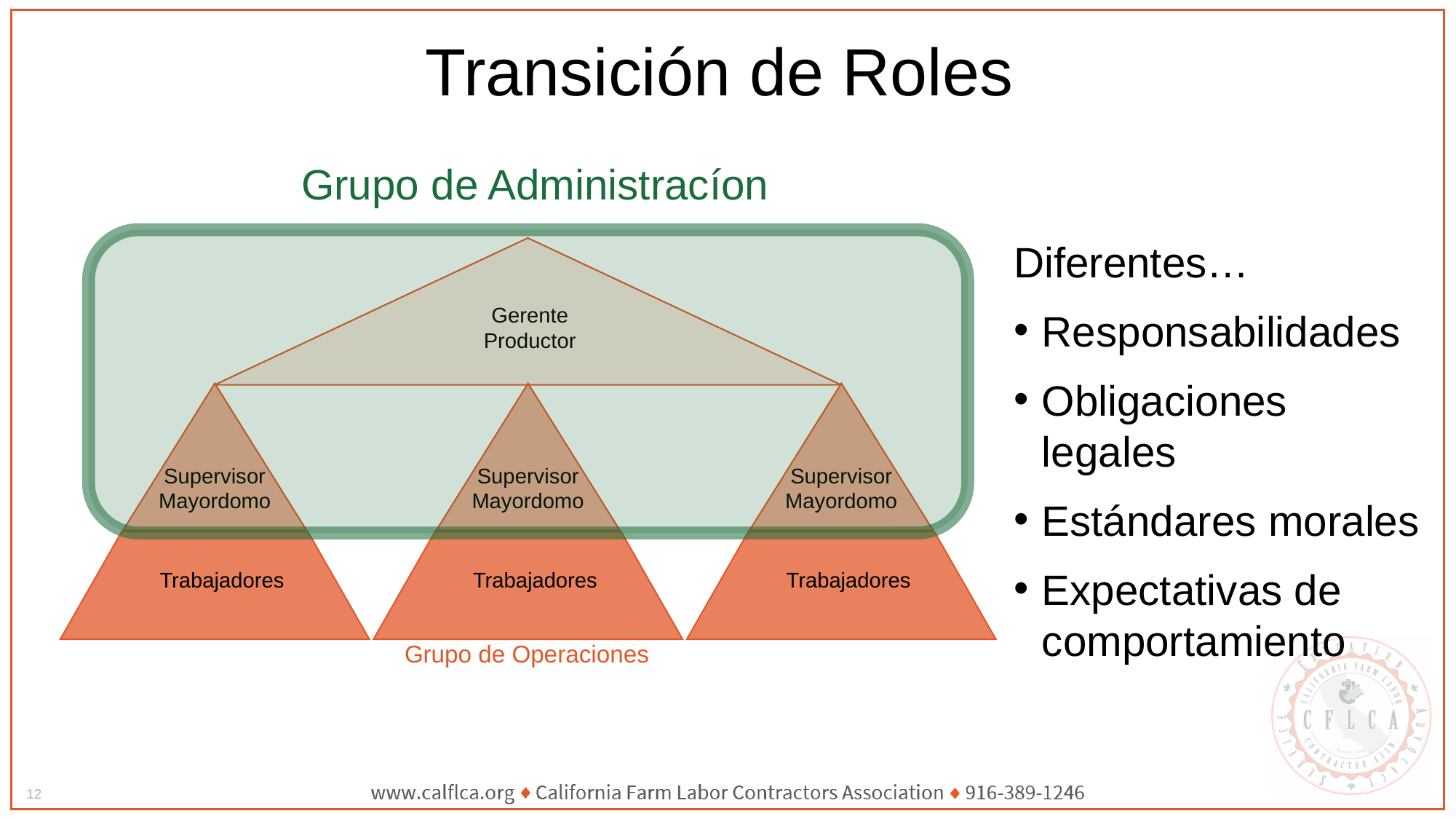

# Transición de Roles
Grupo de Administracíon

Diferentes…
Responsabilidades
Obligaciones legales
Estándares morales
Expectativas de comportamiento

Gerente
Productor

Supervisor
Mayordomo
Supervisor
Mayordomo
Supervisor
Mayordomo

Trabajadores
Trabajadores
Trabajadores
Grupo de Operaciones
12